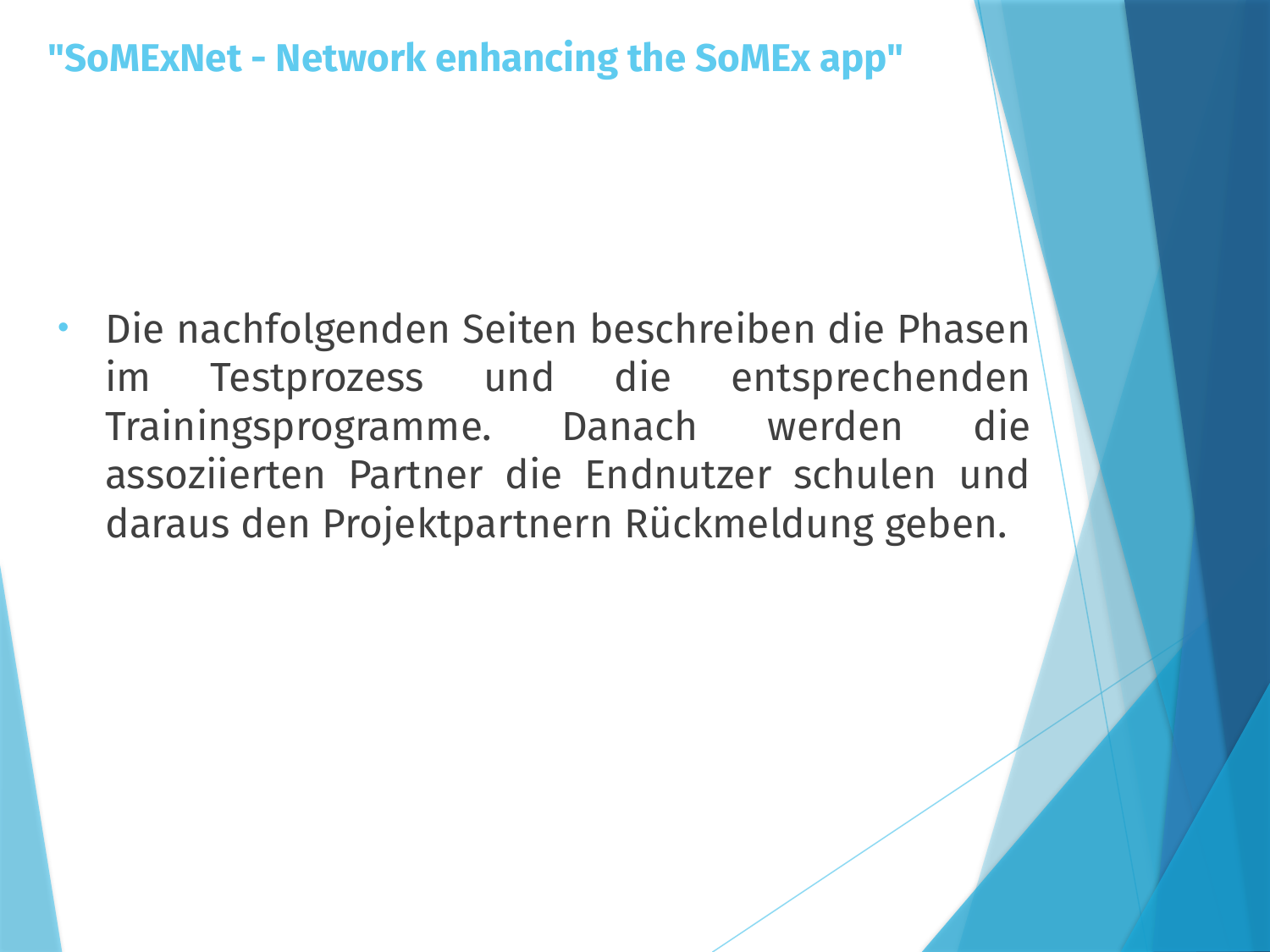

# "SoMExNet - Network enhancing the SoMEx app"
Die nachfolgenden Seiten beschreiben die Phasen im Testprozess und die entsprechenden Trainingsprogramme. Danach werden die assoziierten Partner die Endnutzer schulen und daraus den Projektpartnern Rückmeldung geben.